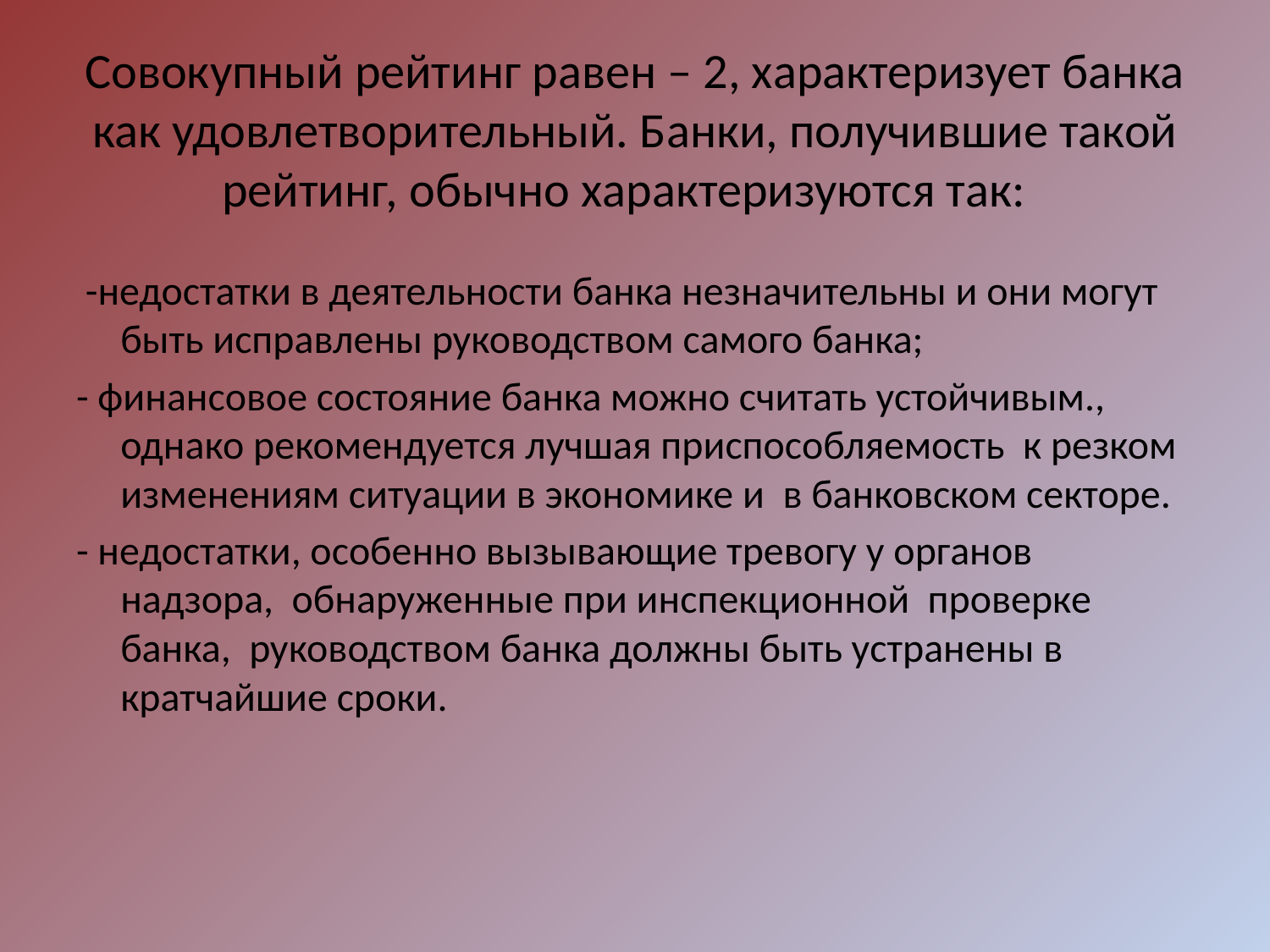

# Совокупный рейтинг равен – 2, характеризует банка как удовлетворительный. Банки, получившие такой рейтинг, обычно характеризуются так:
 -недостатки в деятельности банка незначительны и они могут быть исправлены руководством самого банка;
- финансовое состояние банка можно считать устойчивым., однако рекомендуется лучшая приспособляемость  к резком  изменениям ситуации в экономике и  в банковском секторе.
- недостатки, особенно вызывающие тревогу у органов надзора,  обнаруженные при инспекционной  проверке банка,  руководством банка должны быть устранены в кратчайшие сроки.